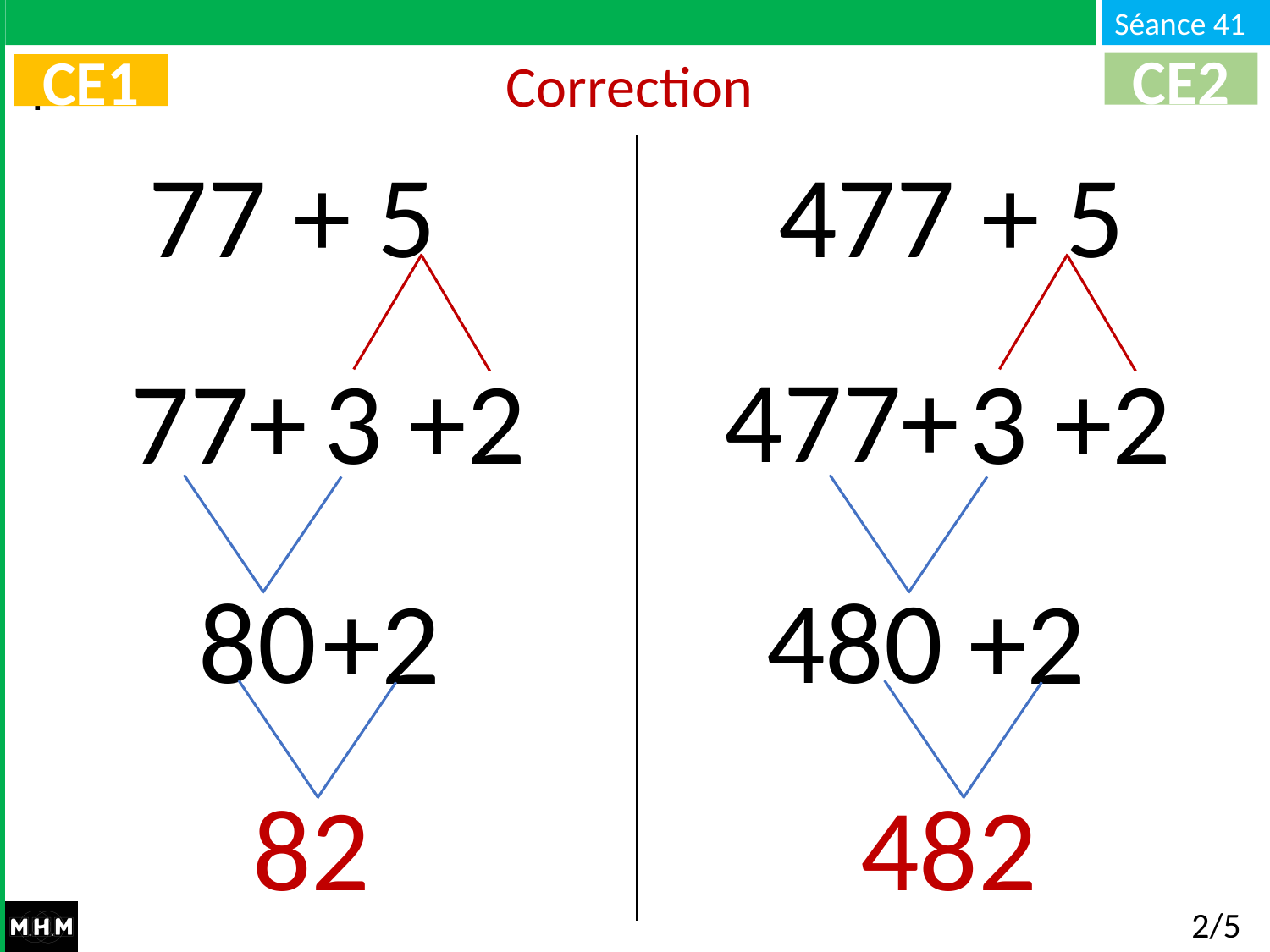

# Correction
CE2
CE1
77 + 5
477 + 5
477+
77+
3 +2
3 +2
80
480
+2
+2
82
482
2/5